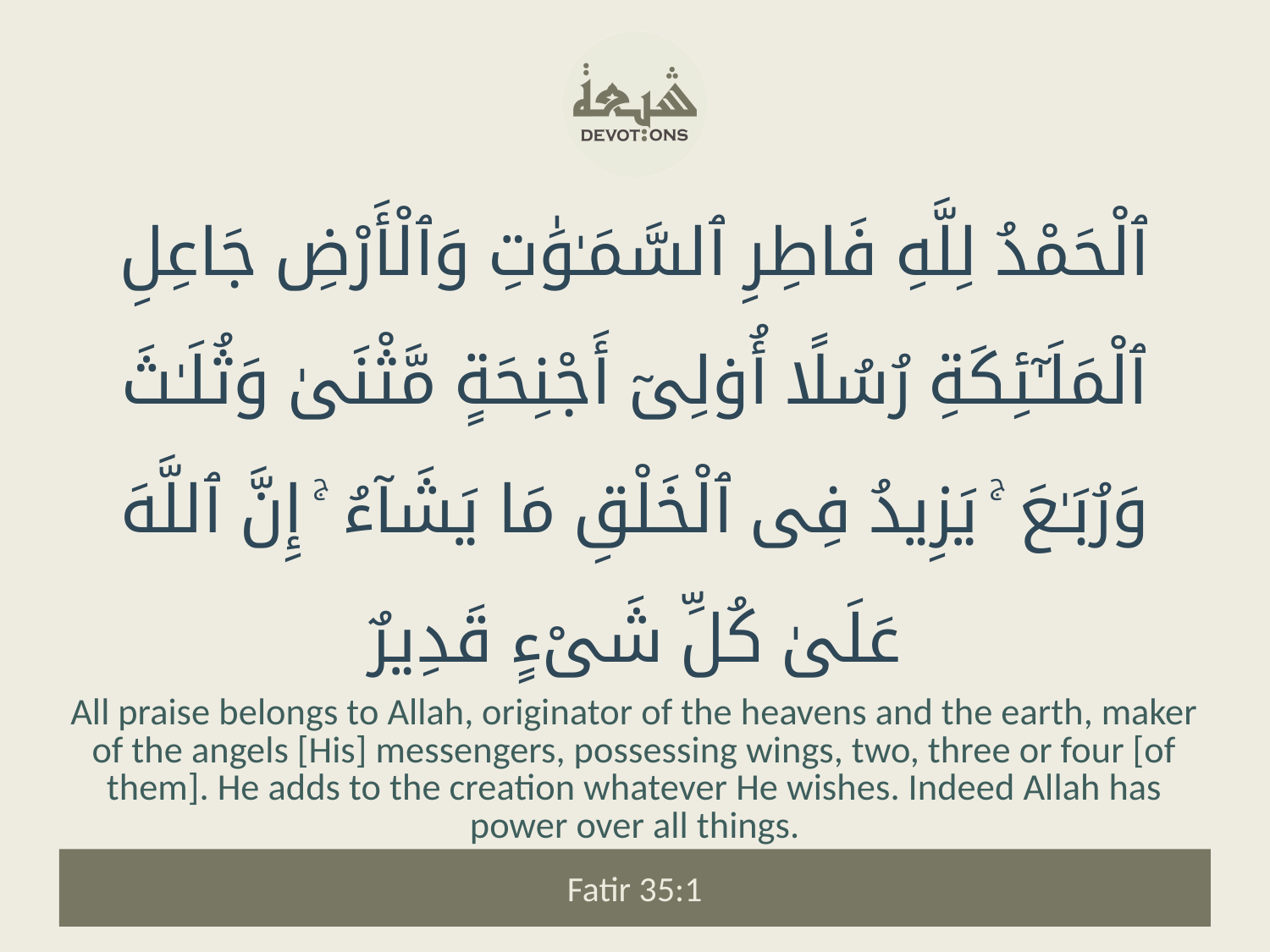

ٱلْحَمْدُ لِلَّهِ فَاطِرِ ٱلسَّمَـٰوَٰتِ وَٱلْأَرْضِ جَاعِلِ ٱلْمَلَـٰٓئِكَةِ رُسُلًا أُو۟لِىٓ أَجْنِحَةٍ مَّثْنَىٰ وَثُلَـٰثَ وَرُبَـٰعَ ۚ يَزِيدُ فِى ٱلْخَلْقِ مَا يَشَآءُ ۚ إِنَّ ٱللَّهَ عَلَىٰ كُلِّ شَىْءٍ قَدِيرٌ
All praise belongs to Allah, originator of the heavens and the earth, maker of the angels [His] messengers, possessing wings, two, three or four [of them]. He adds to the creation whatever He wishes. Indeed Allah has power over all things.
Fatir 35:1